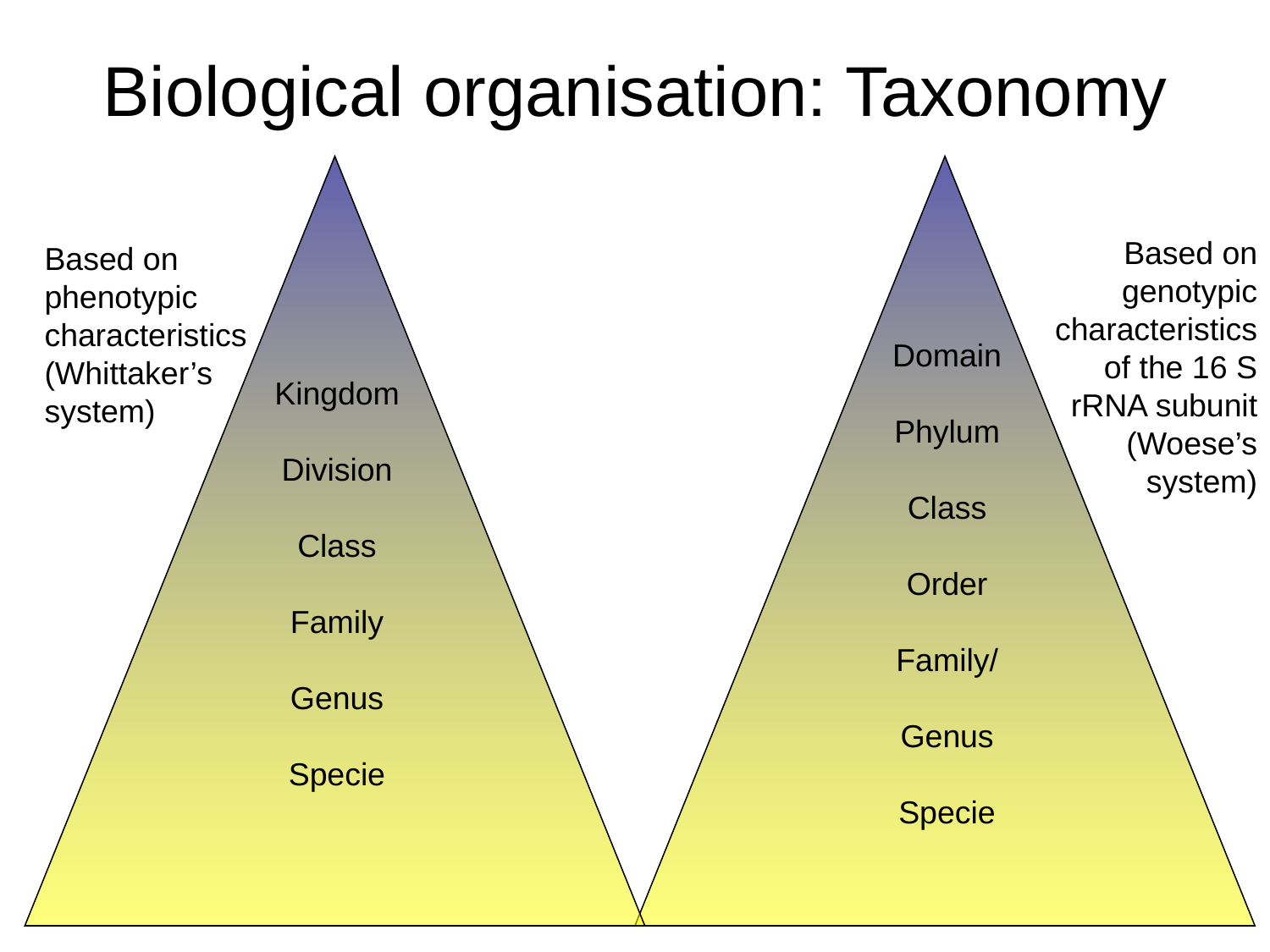

# Biological organisation: Taxonomy

Kingdom

Division

Class

Family

Genus

Specie

Domain

Phylum

Class

Order

Family/

Genus

Specie

Based on genotypic characteristics of the 16 S rRNA subunit (Woese’s system)
Based on phenotypic characteristics
(Whittaker’s system)